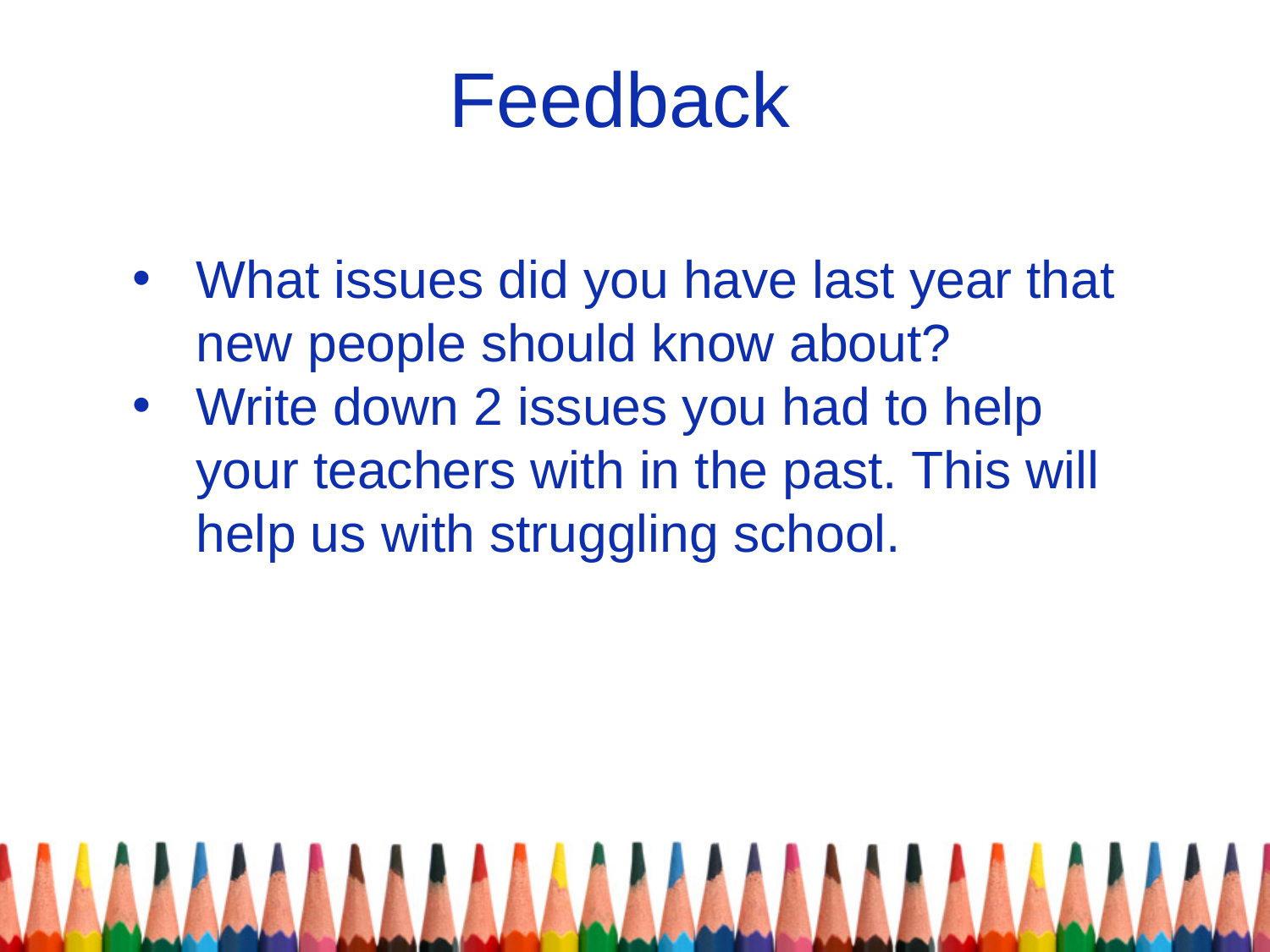

# Feedback

What issues did you have last year that new people should know about?
Write down 2 issues you had to help your teachers with in the past. This will help us with struggling school.